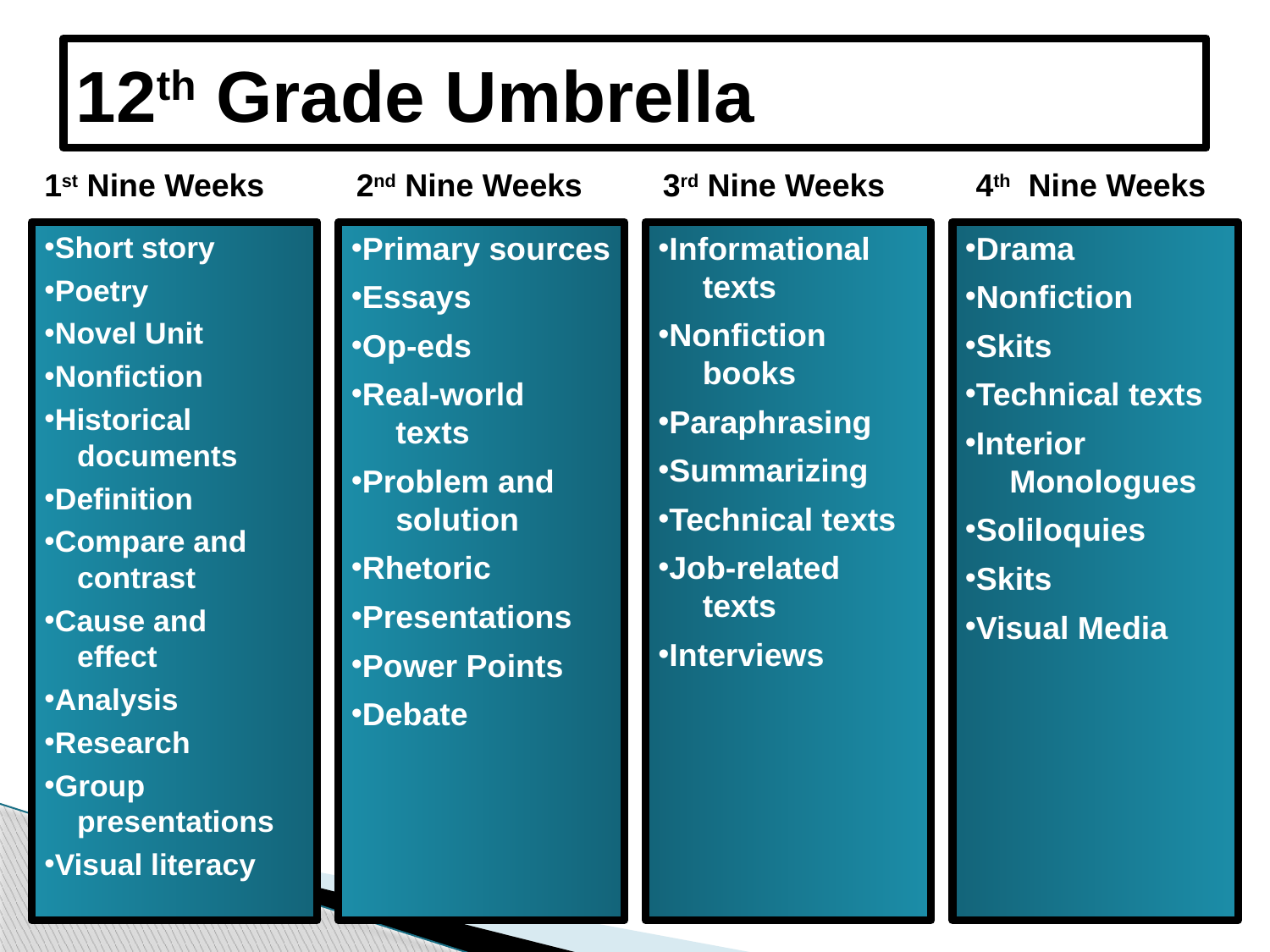

# 12th Grade Umbrella

1st Nine Weeks
2nd Nine Weeks
3rd Nine Weeks
4th  Nine Weeks
Short story
Poetry
Novel Unit
Nonfiction
Historical
    documents
Definition
Compare and
    contrast
Cause and
    effect
Analysis
Research
Group
    presentations
Visual literacy
Primary sources
Essays
Op-eds
Real-world
     texts
Problem and
     solution
Rhetoric
Presentations
Power Points
Debate
Informational
     texts
Nonfiction
     books
Paraphrasing
Summarizing
Technical texts
Job-related
     texts
Interviews
Drama
Nonfiction
Skits
Technical texts
Interior
     Monologues
Soliloquies
Skits
Visual Media